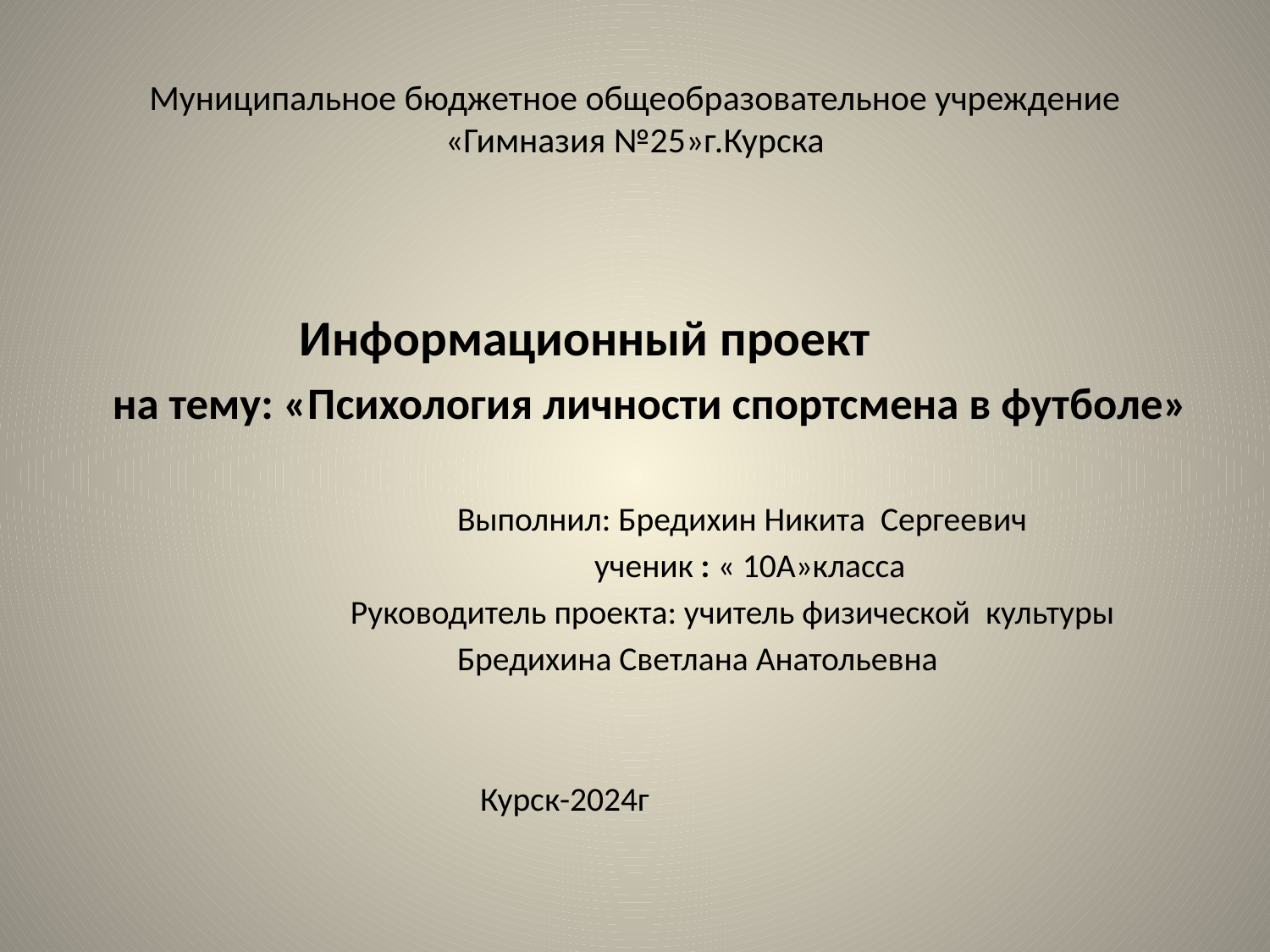

# Муниципальное бюджетное общеобразовательное учреждение «Гимназия №25»г.Курска

                      Информационный проект
   на тему: «Психология личности спортсмена в футболе»

                                                  Выполнил: Бредихин Никита  Сергеевич
                                                                    ученик : « 10А»класса
                                    Руководитель проекта: учитель физической  культуры
                                                  Бредихина Светлана Анатольевна

                                                     Курск-2024г